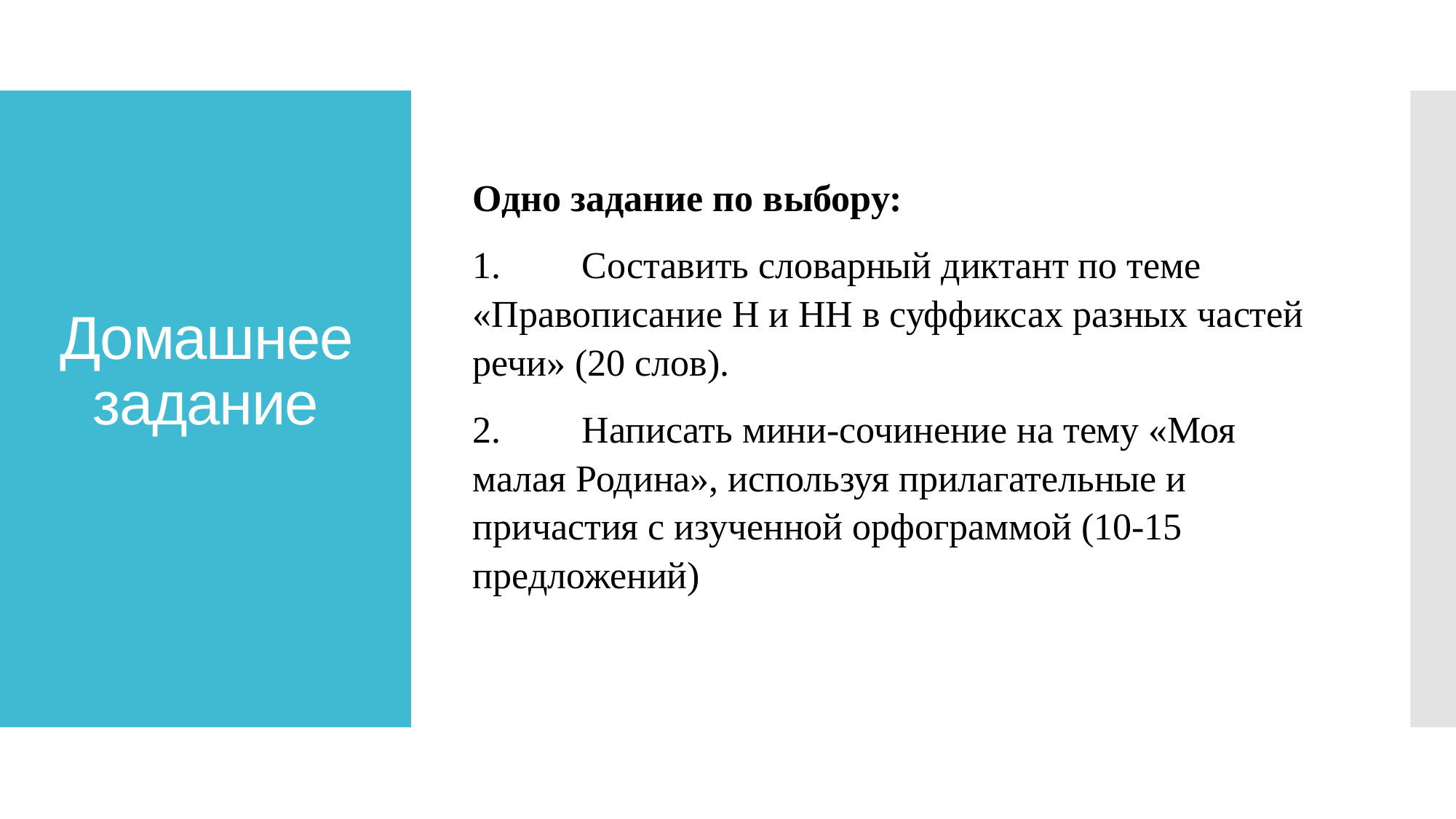

Одно задание по выбору:
1.	Составить словарный диктант по теме «Правописание Н и НН в суффиксах разных частей речи» (20 слов).
2.	Написать мини-сочинение на тему «Моя малая Родина», используя прилагательные и причастия с изученной орфограммой (10-15 предложений)

# Домашнее задание